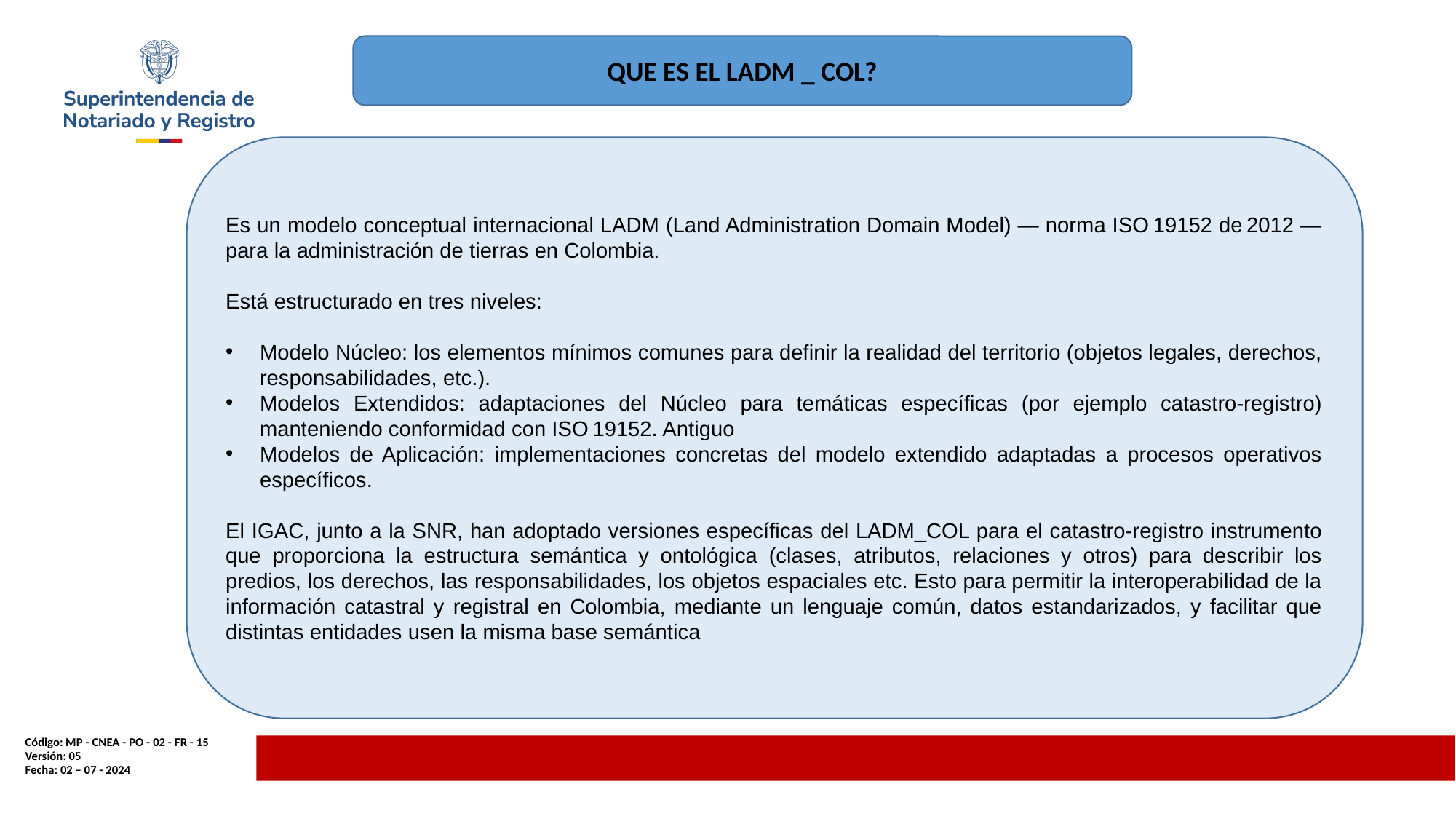

QUE ES EL LADM _ COL?
Es un modelo conceptual internacional LADM (Land Administration Domain Model) — norma ISO 19152 de 2012 — para la administración de tierras en Colombia.

Está estructurado en tres niveles:

Modelo Núcleo: los elementos mínimos comunes para definir la realidad del territorio (objetos legales, derechos, responsabilidades, etc.).
Modelos Extendidos: adaptaciones del Núcleo para temáticas específicas (por ejemplo catastro‑registro) manteniendo conformidad con ISO 19152. Antiguo
Modelos de Aplicación: implementaciones concretas del modelo extendido adaptadas a procesos operativos específicos.

El IGAC, junto a la SNR, han adoptado versiones específicas del LADM_COL para el catastro‑registro instrumento que proporciona la estructura semántica y ontológica (clases, atributos, relaciones y otros) para describir los predios, los derechos, las responsabilidades, los objetos espaciales etc. Esto para permitir la interoperabilidad de la información catastral y registral en Colombia, mediante un lenguaje común, datos estandarizados, y facilitar que distintas entidades usen la misma base semántica